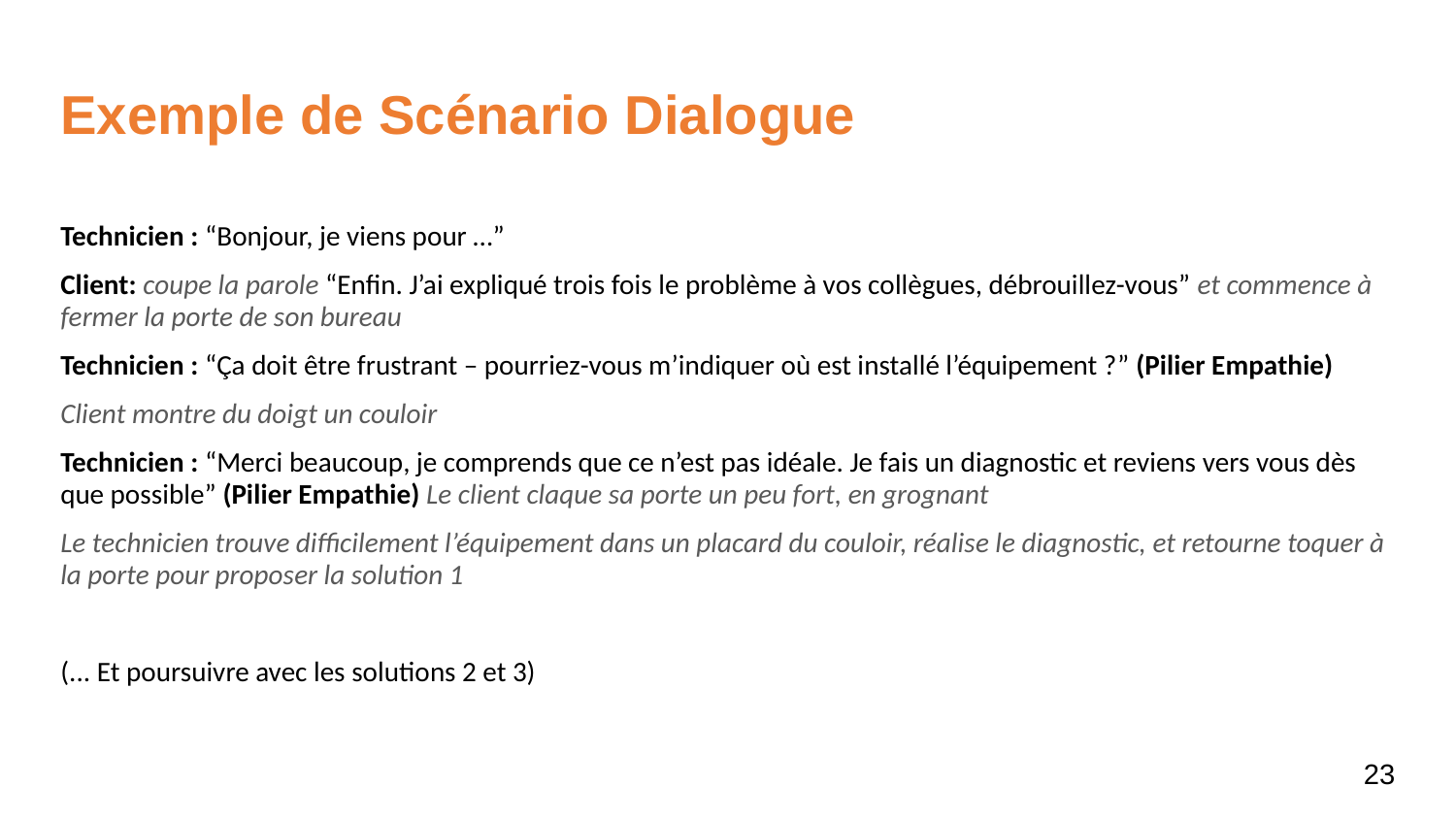

# Exemple de Scénario Dialogue
Technicien : “Bonjour, je viens pour …”
Client: coupe la parole “Enfin. J’ai expliqué trois fois le problème à vos collègues, débrouillez-vous” et commence à fermer la porte de son bureau
Technicien : “Ça doit être frustrant – pourriez-vous m’indiquer où est installé l’équipement ?” (Pilier Empathie)
Client montre du doigt un couloir
Technicien : “Merci beaucoup, je comprends que ce n’est pas idéale. Je fais un diagnostic et reviens vers vous dès que possible” (Pilier Empathie) Le client claque sa porte un peu fort, en grognant
Le technicien trouve difficilement l’équipement dans un placard du couloir, réalise le diagnostic, et retourne toquer à la porte pour proposer la solution 1

(... Et poursuivre avec les solutions 2 et 3)
23